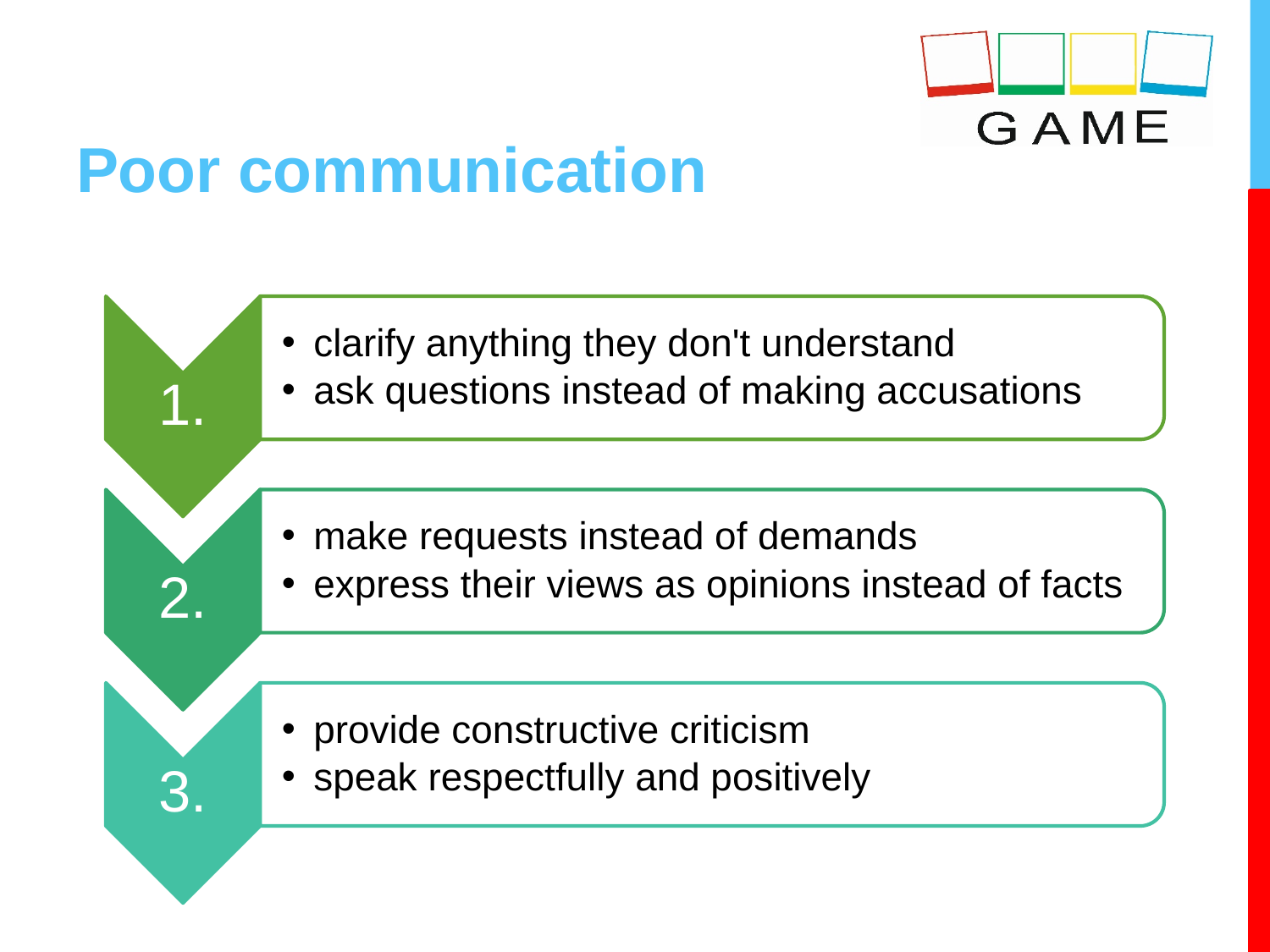

# Poor communication

clarify anything they don't understand
ask questions instead of making accusations

1.
make requests instead of demands
express their views as opinions instead of facts

2.
provide constructive criticism
speak respectfully and positively

3.